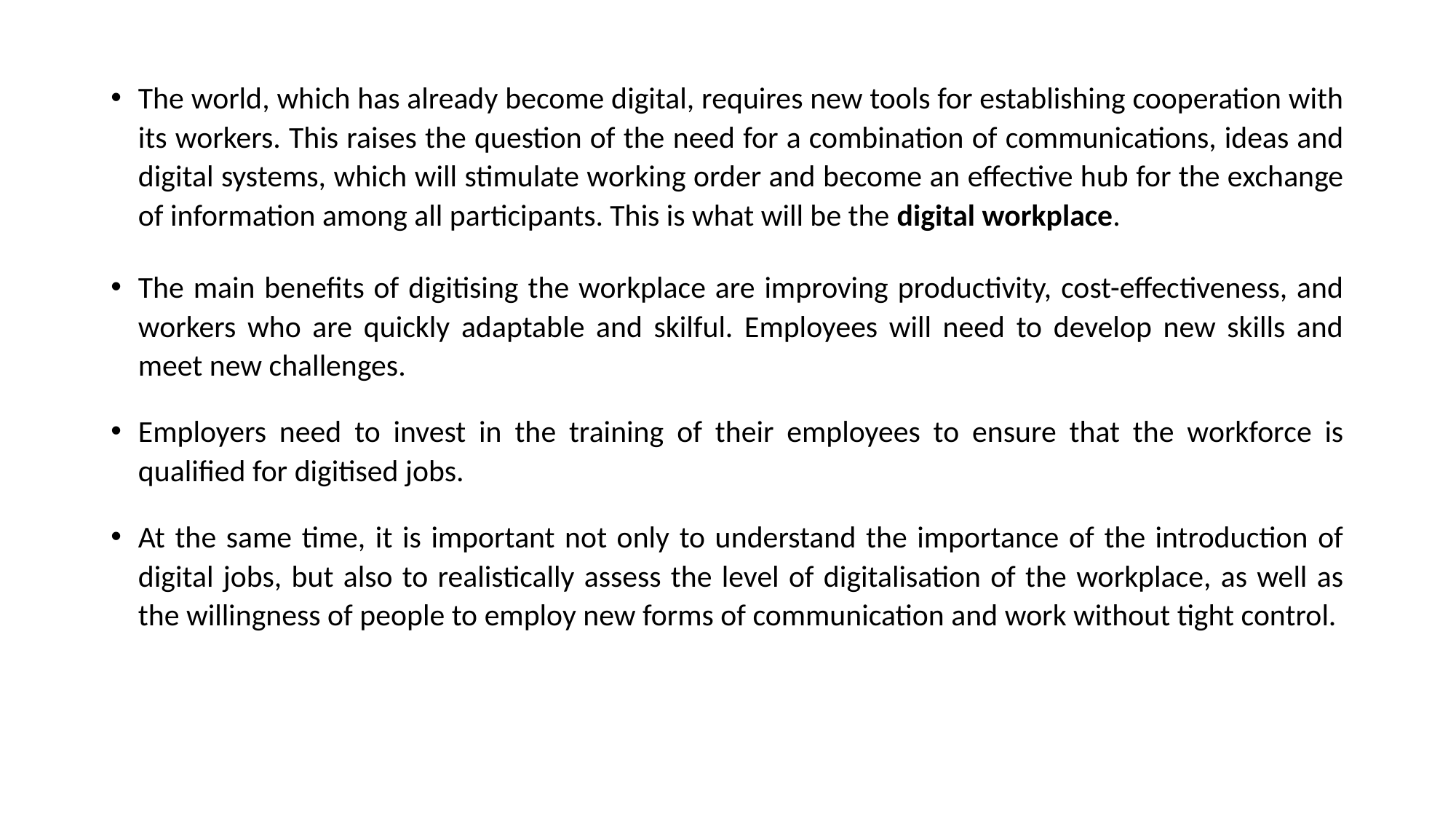

The world, which has already become digital, requires new tools for establishing cooperation with its workers. This raises the question of the need for a combination of communications, ideas and digital systems, which will stimulate working order and become an effective hub for the exchange of information among all participants. This is what will be the digital workplace.
The main benefits of digitising the workplace are improving productivity, cost-effectiveness, and workers who are quickly adaptable and skilful. Employees will need to develop new skills and meet new challenges.
Employers need to invest in the training of their employees to ensure that the workforce is qualified for digitised jobs.
At the same time, it is important not only to understand the importance of the introduction of digital jobs, but also to realistically assess the level of digitalisation of the workplace, as well as the willingness of people to employ new forms of communication and work without tight control.